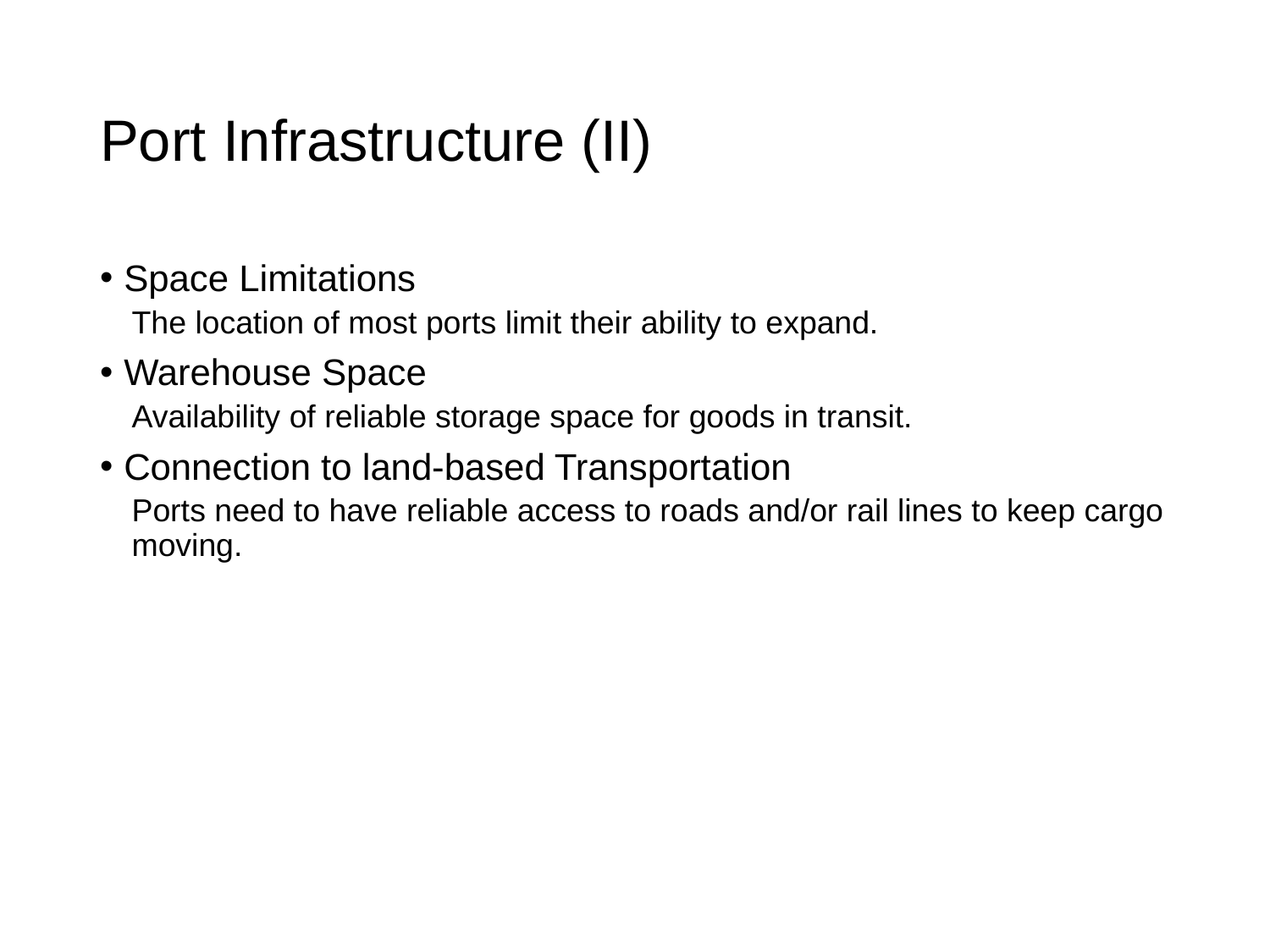

# Port Infrastructure (II)
Space Limitations
The location of most ports limit their ability to expand.
Warehouse Space
Availability of reliable storage space for goods in transit.
Connection to land-based Transportation
Ports need to have reliable access to roads and/or rail lines to keep cargo moving.